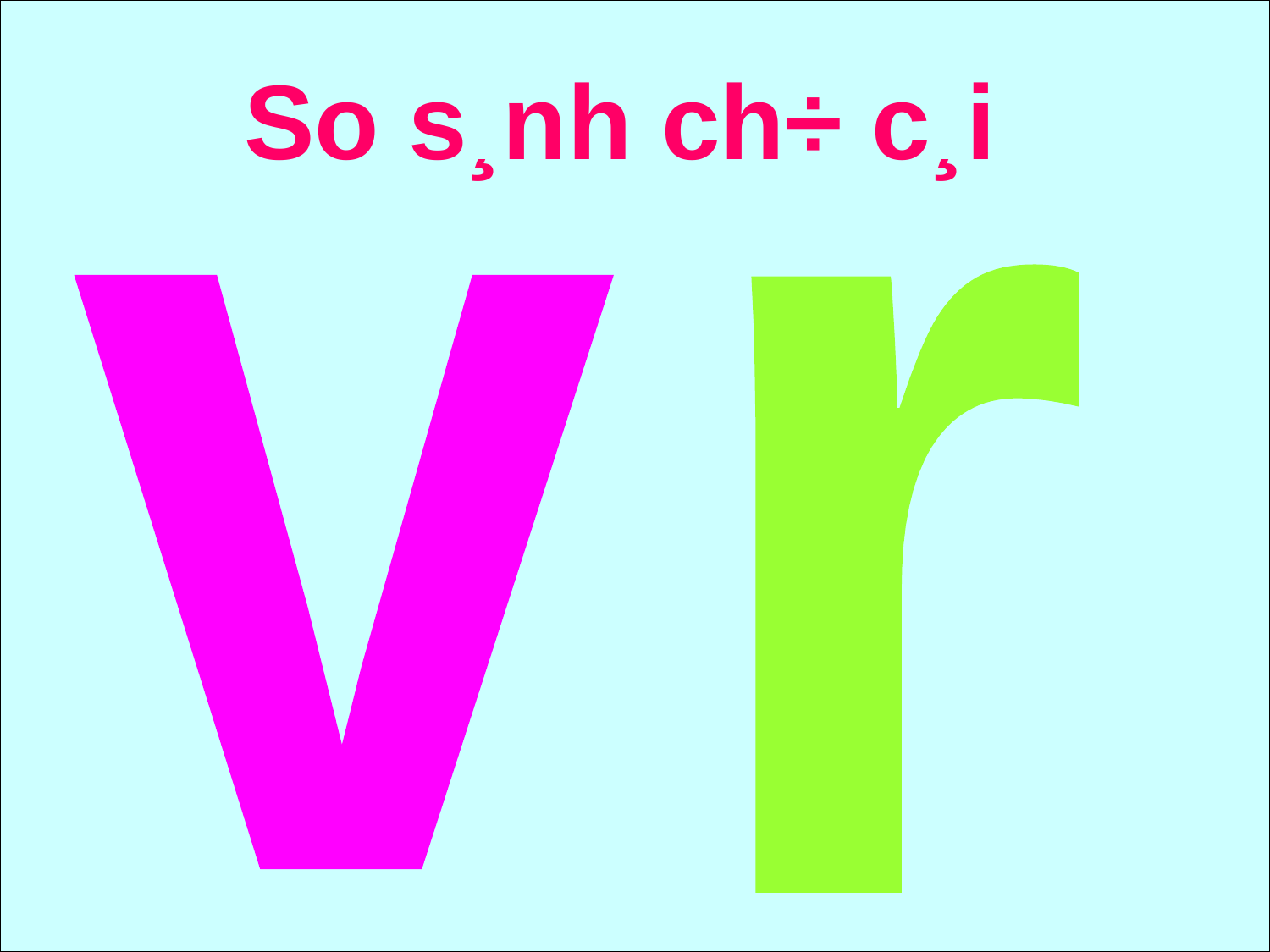

# So s¸nh ch÷ c¸i
r
v